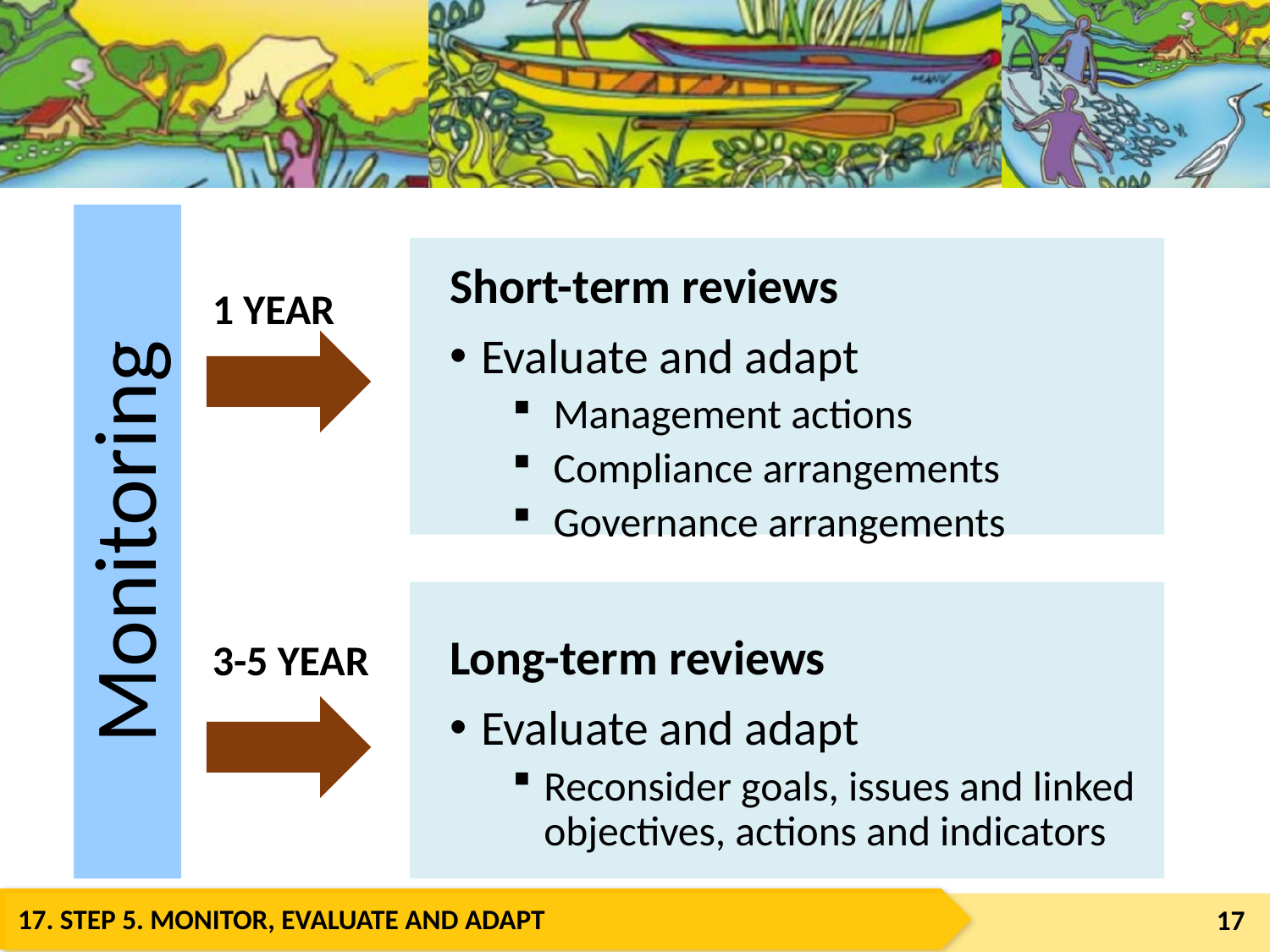

Monitoring

1 YEAR

3-5 YEAR

Short-term reviews
Evaluate and adapt
 Management actions
 Compliance arrangements
 Governance arrangements

Long-term reviews
Evaluate and adapt
Reconsider goals, issues and linked  objectives, actions and indicators

17